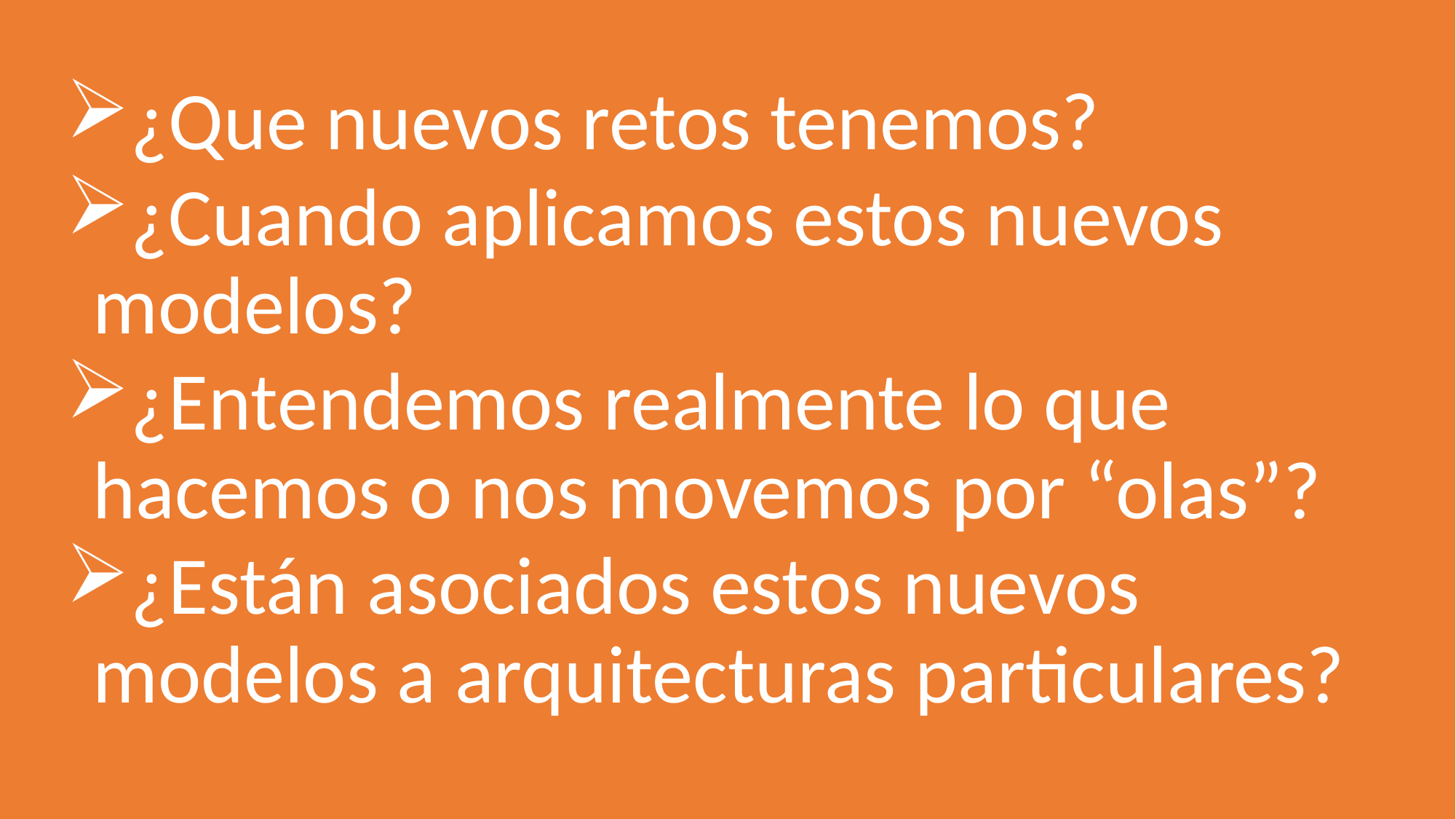

¿Que nuevos retos tenemos?
¿Cuando aplicamos estos nuevos modelos?
¿Entendemos realmente lo que hacemos o nos movemos por “olas”?
¿Están asociados estos nuevos modelos a arquitecturas particulares?